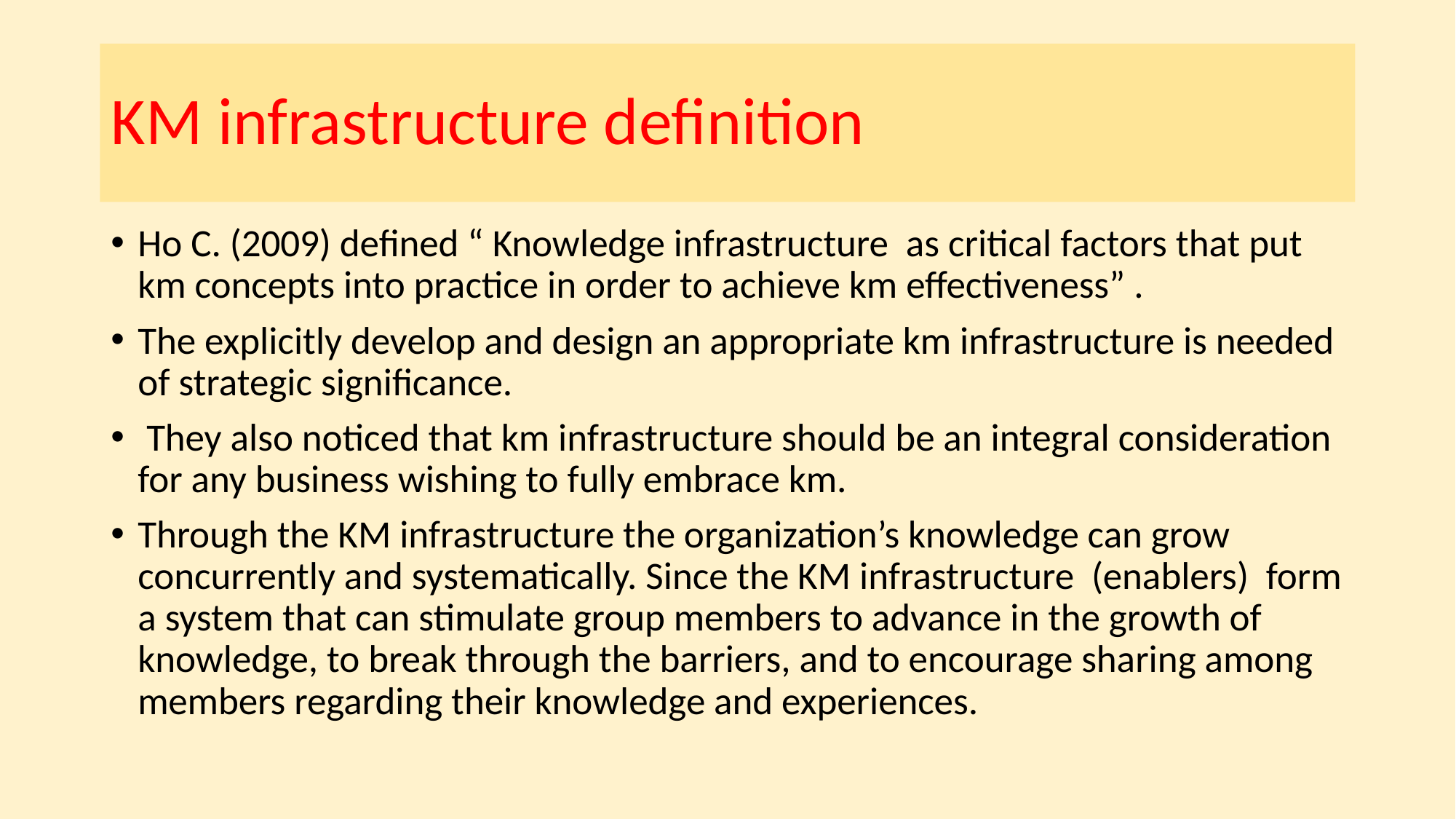

# KM infrastructure definition
Ho C. (2009) defined “ Knowledge infrastructure  as critical factors that put km concepts into practice in order to achieve km effectiveness” .
The explicitly develop and design an appropriate km infrastructure is needed of strategic significance.
 They also noticed that km infrastructure should be an integral consideration for any business wishing to fully embrace km.
Through the KM infrastructure the organization’s knowledge can grow concurrently and systematically. Since the KM infrastructure  (enablers)  form a system that can stimulate group members to advance in the growth of knowledge, to break through the barriers, and to encourage sharing among members regarding their knowledge and experiences.